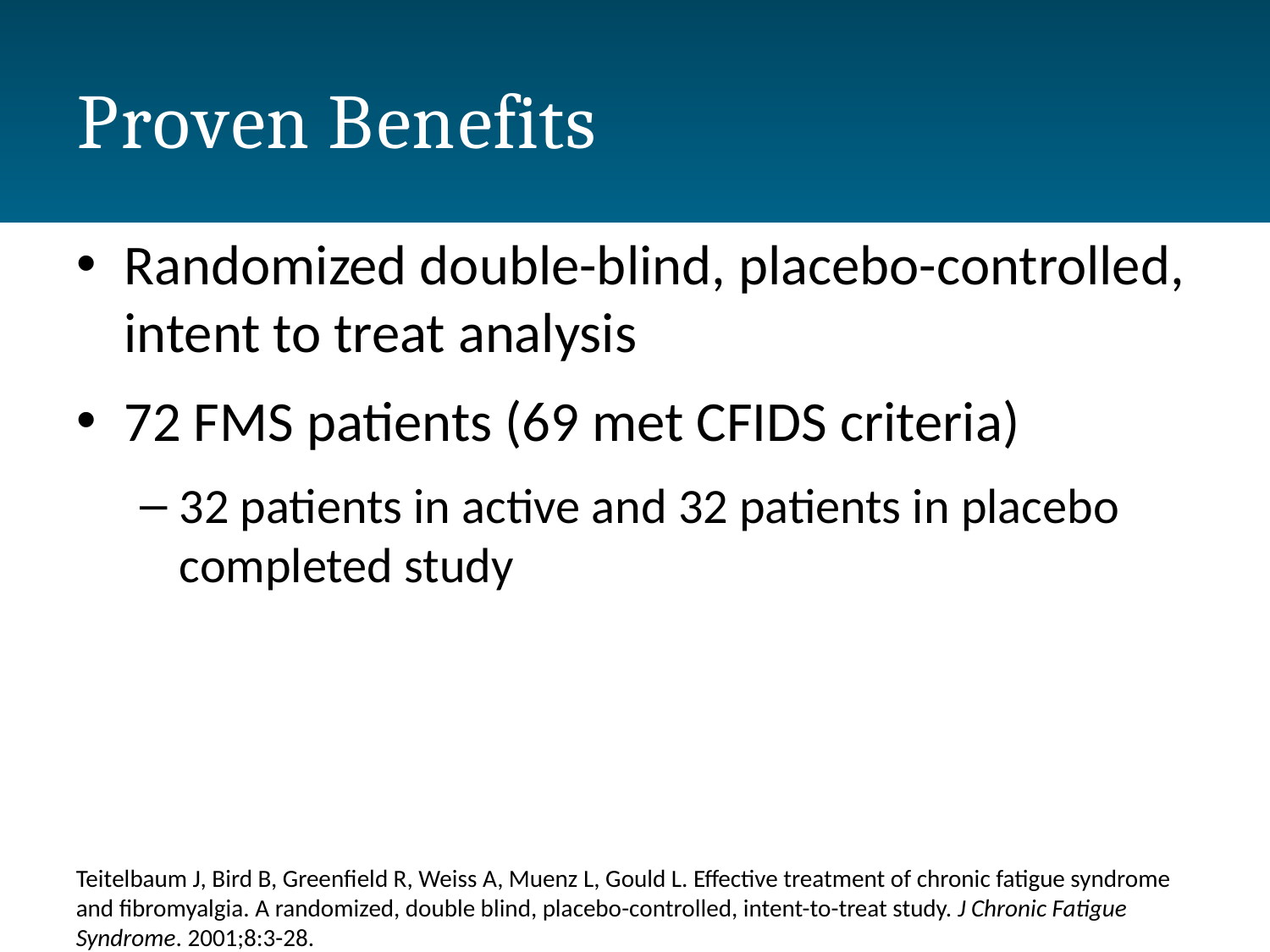

# Proven Benefits
Randomized double-blind, placebo-controlled, intent to treat analysis
72 FMS patients (69 met CFIDS criteria)
32 patients in active and 32 patients in placebo completed study

Teitelbaum J, Bird B, Greenfield R, Weiss A, Muenz L, Gould L. Effective treatment of chronic fatigue syndrome and fibromyalgia. A randomized, double blind, placebo-controlled, intent-to-treat study. J Chronic Fatigue Syndrome. 2001;8:3-28.